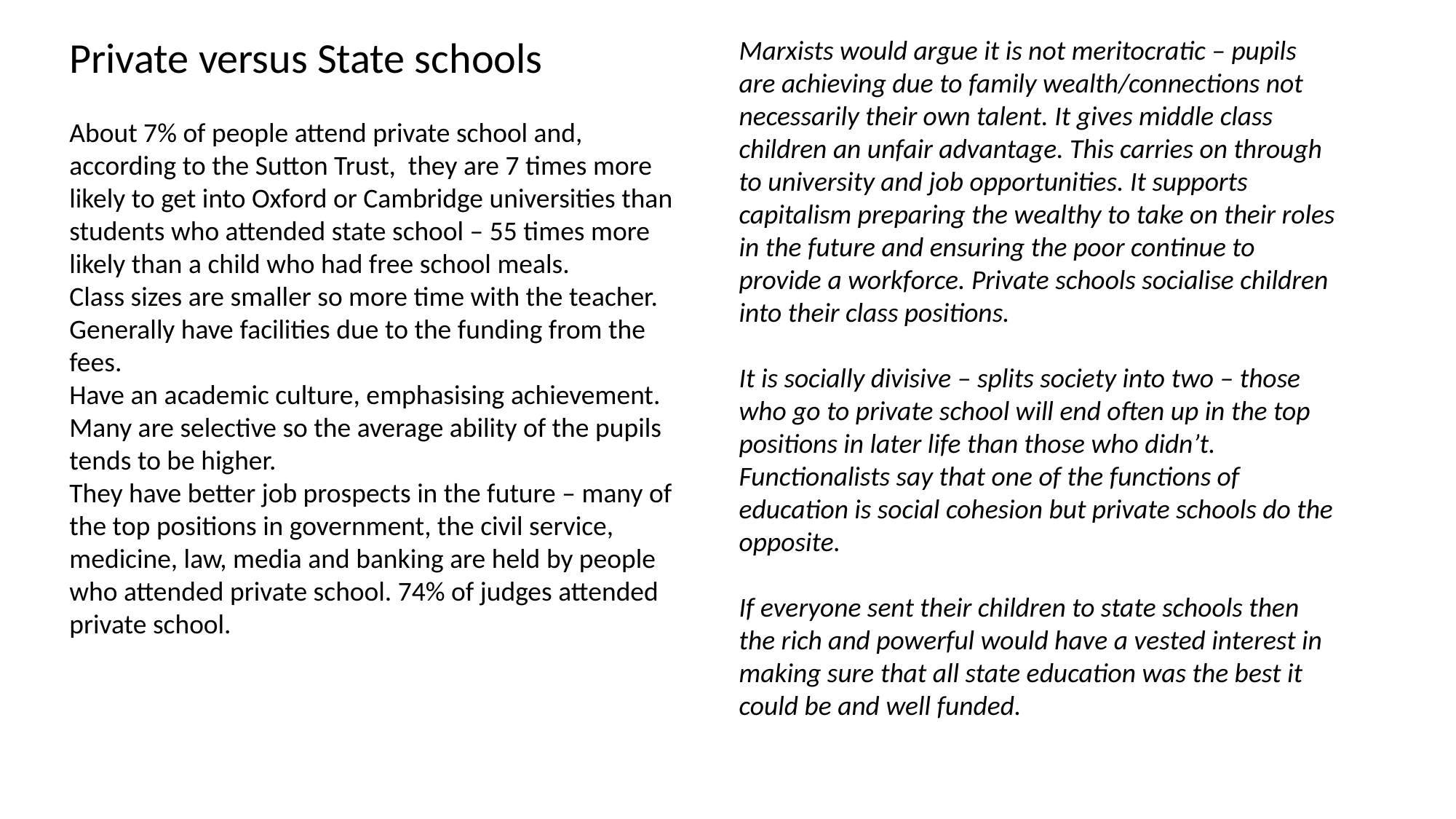

# Private versus State schools
Marxists would argue it is not meritocratic – pupils are achieving due to family wealth/connections not necessarily their own talent. It gives middle class children an unfair advantage. This carries on through to university and job opportunities. It supports capitalism preparing the wealthy to take on their roles in the future and ensuring the poor continue to provide a workforce. Private schools socialise children into their class positions.

It is socially divisive – splits society into two – those who go to private school will end often up in the top positions in later life than those who didn’t. Functionalists say that one of the functions of education is social cohesion but private schools do the opposite.

If everyone sent their children to state schools then the rich and powerful would have a vested interest in making sure that all state education was the best it could be and well funded.

About 7% of people attend private school and, according to the Sutton Trust,  they are 7 times more likely to get into Oxford or Cambridge universities than students who attended state school – 55 times more likely than a child who had free school meals.
Class sizes are smaller so more time with the teacher.
Generally have facilities due to the funding from the fees.
Have an academic culture, emphasising achievement. Many are selective so the average ability of the pupils tends to be higher.
They have better job prospects in the future – many of the top positions in government, the civil service, medicine, law, media and banking are held by people who attended private school. 74% of judges attended private school.